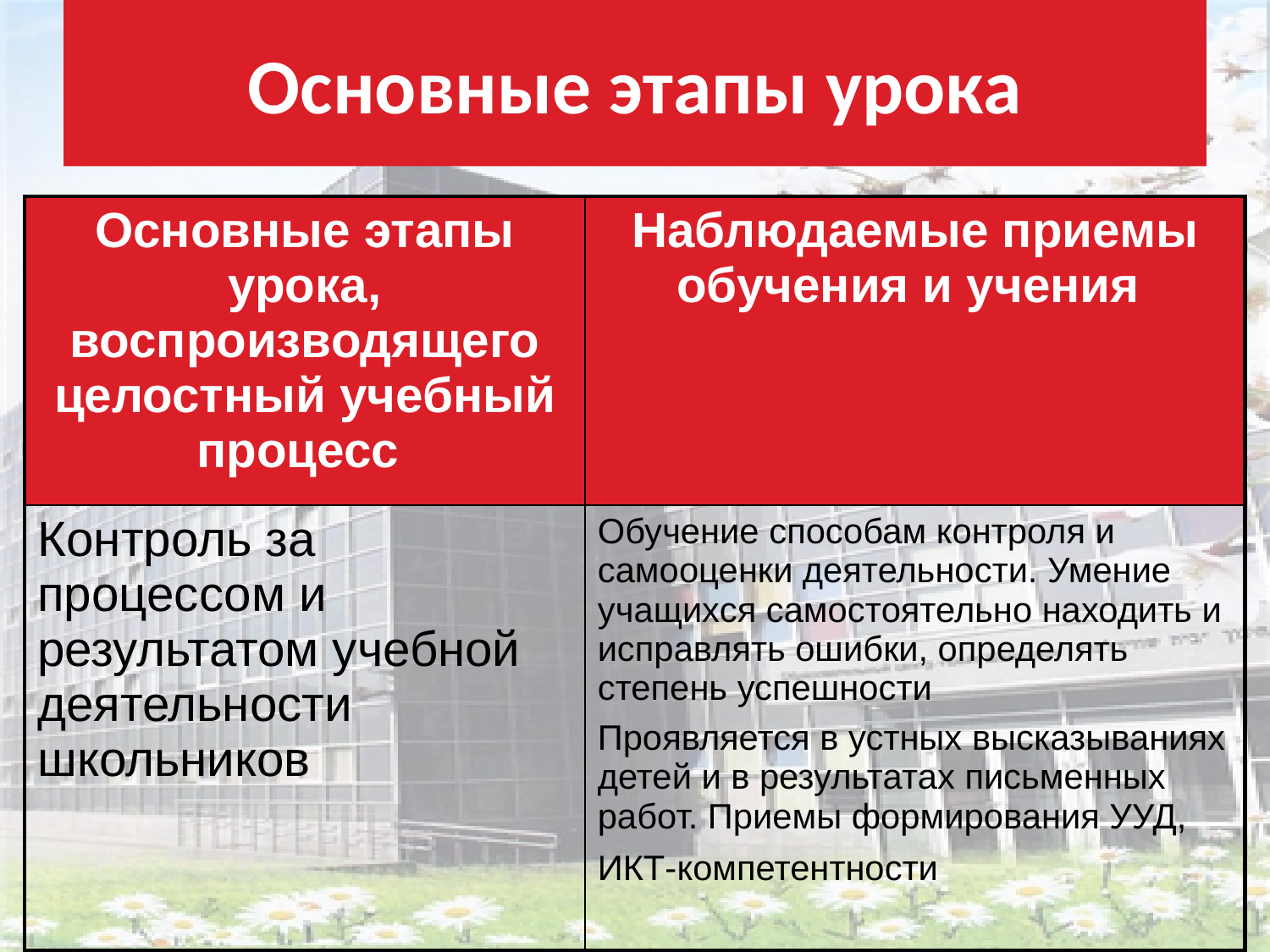

# Основные этапы урока
| Основные этапы урока, воспроизводящего целостный учебный процесс | Наблюдаемые приемы обучения и учения |
| --- | --- |
| Контроль за процессом и результатом учебной деятельности школьников | Обучение способам контроля и самооценки деятельности. Умение учащихся самостоятельно находить и исправлять ошибки, определять степень успешности Проявляется в устных высказываниях детей и в результатах письменных работ. Приемы формирования УУД, ИКТ-компетентности |